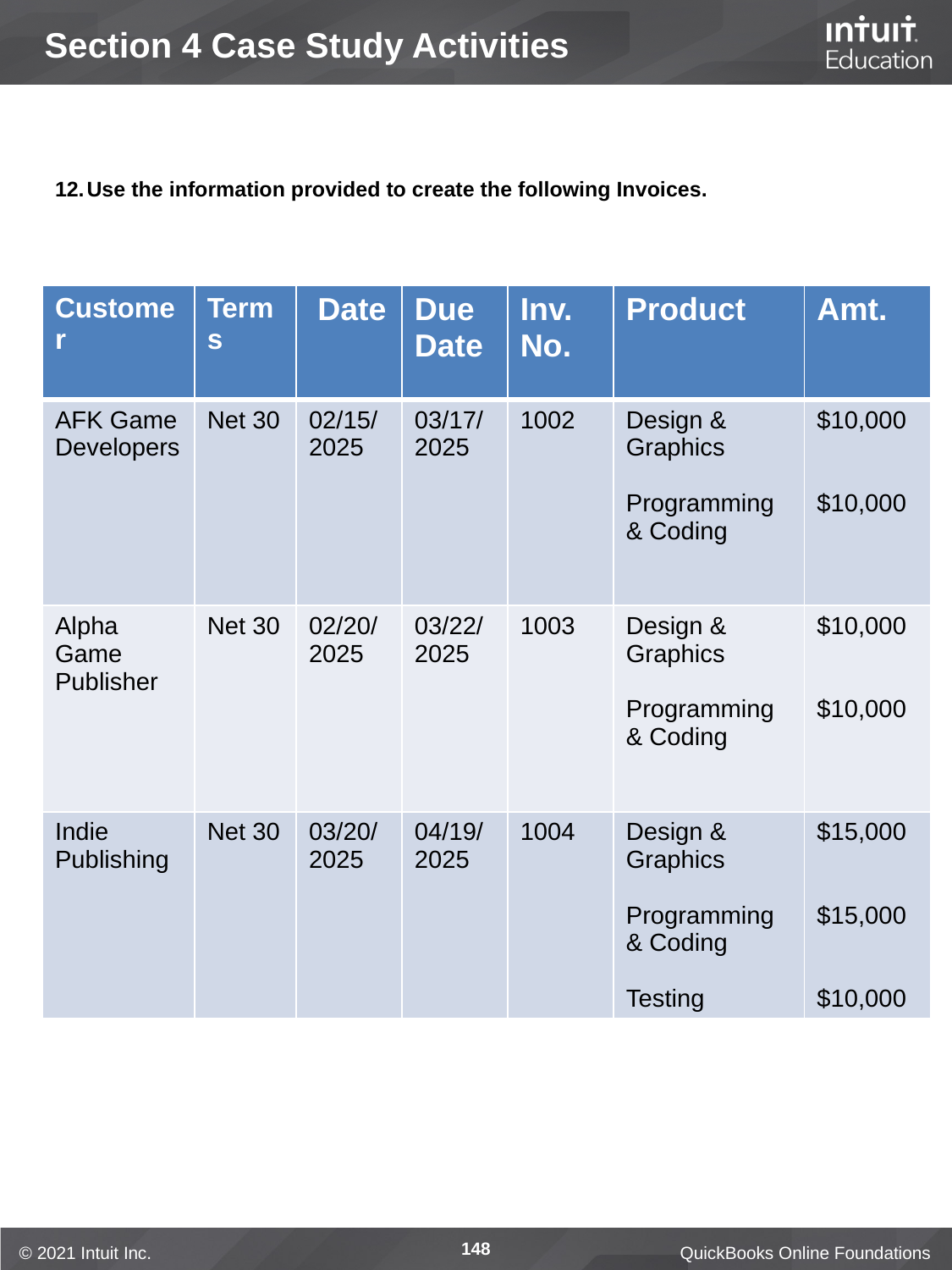

# Section 4 Case Study Activities
Use the information provided to create the following Invoices.
| Customer | Terms | Date | Due Date | Inv. No. | Product | Amt. |
| --- | --- | --- | --- | --- | --- | --- |
| AFK Game Developers | Net 30 | 02/15/2025 | 03/17/2025 | 1002 | Design & Graphics Programming & Coding | $10,000 $10,000 |
| Alpha Game Publisher | Net 30 | 02/20/2025 | 03/22/2025 | 1003 | Design & Graphics Programming & Coding | $10,000 $10,000 |
| Indie Publishing | Net 30 | 03/20/2025 | 04/19/2025 | 1004 | Design & Graphics Programming & Coding Testing | $15,000 $15,000 $10,000 |
148